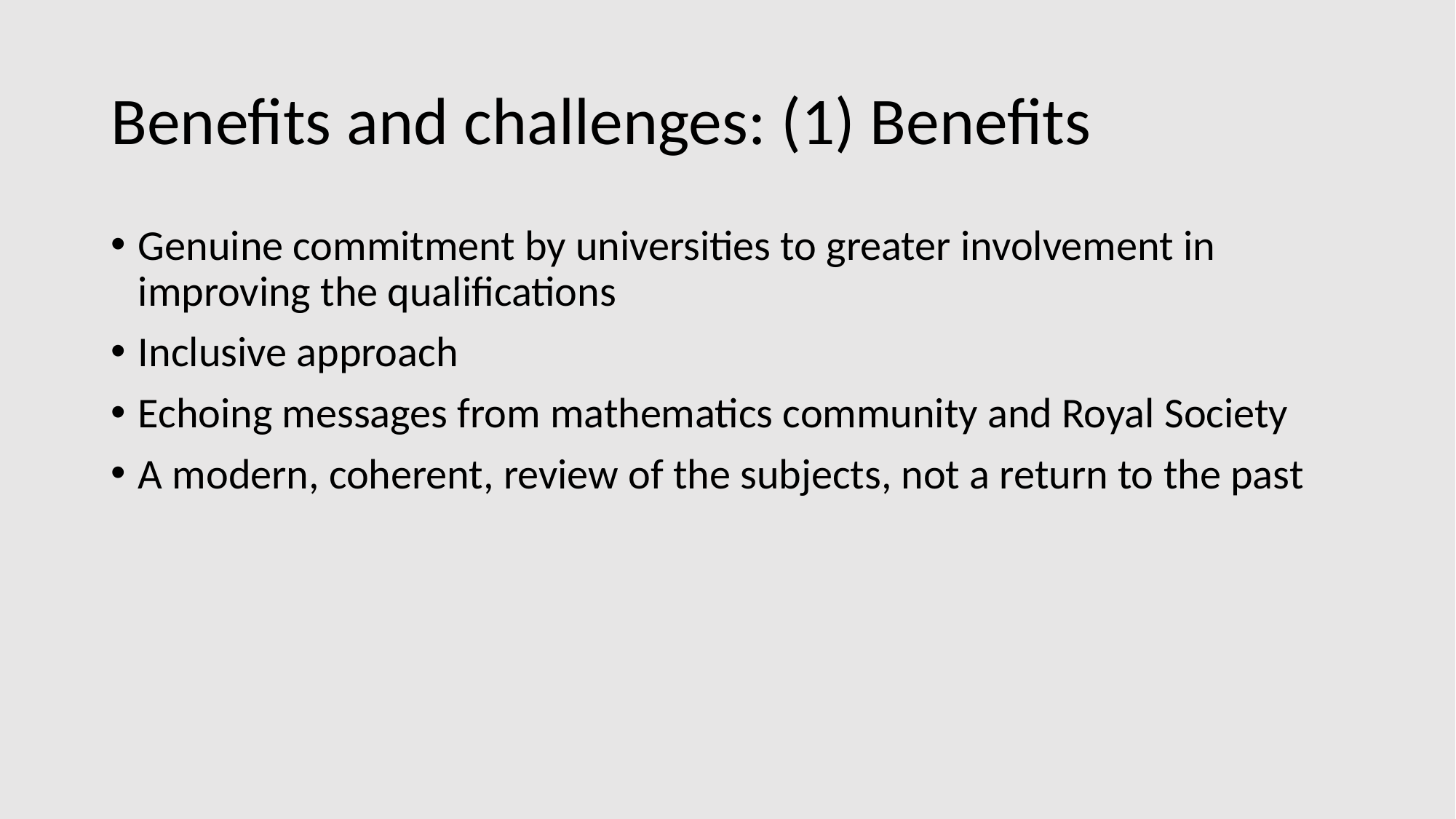

# Benefits and challenges: (1) Benefits
Genuine commitment by universities to greater involvement in improving the qualifications
Inclusive approach
Echoing messages from mathematics community and Royal Society
A modern, coherent, review of the subjects, not a return to the past